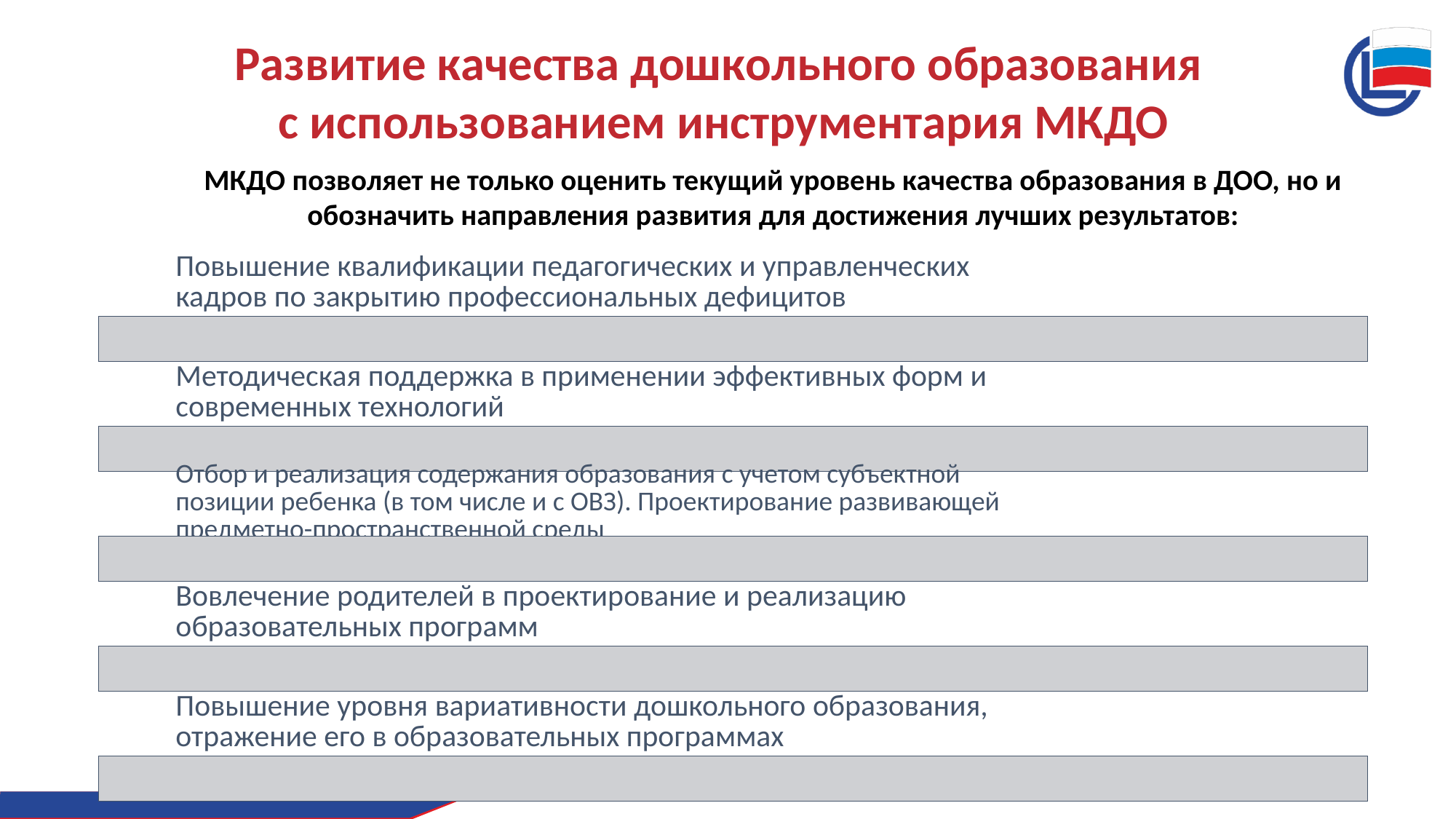

Развитие качества дошкольного образования
c использованием инструментария МКДО
МКДО позволяет не только оценить текущий уровень качества образования в ДОО, но и обозначить направления развития для достижения лучших результатов:
Повышение квалификации педагогических и управленческих кадров по закрытию профессиональных дефицитов
Методическая поддержка в применении эффективных форм и современных технологий
Отбор и реализация содержания образования с учетом субъектной позиции ребенка (в том числе и с ОВЗ). Проектирование развивающей предметно-пространственной среды
Вовлечение родителей в проектирование и реализацию образовательных программ
Повышение уровня вариативности дошкольного образования, отражение его в образовательных программах